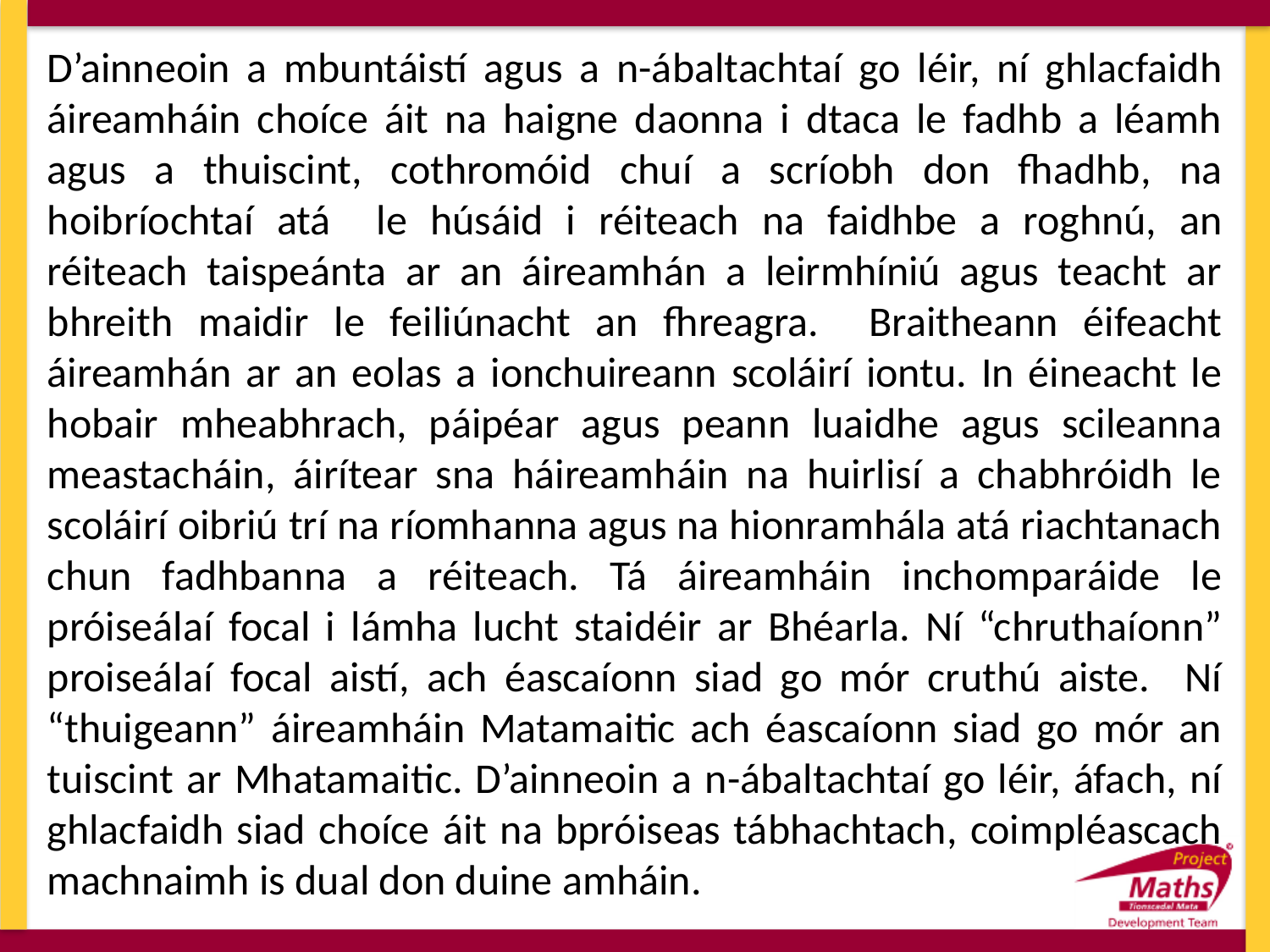

D’ainneoin a mbuntáistí agus a n-ábaltachtaí go léir, ní ghlacfaidh áireamháin choíce áit na haigne daonna i dtaca le fadhb a léamh agus a thuiscint, cothromóid chuí a scríobh don fhadhb, na hoibríochtaí atá  le húsáid i réiteach na faidhbe a roghnú, an réiteach taispeánta ar an áireamhán a leirmhíniú agus teacht ar bhreith maidir le feiliúnacht an fhreagra.  Braitheann éifeacht áireamhán ar an eolas a ionchuireann scoláirí iontu. In éineacht le hobair mheabhrach, páipéar agus peann luaidhe agus scileanna meastacháin, áirítear sna háireamháin na huirlisí a chabhróidh le scoláirí oibriú trí na ríomhanna agus na hionramhála atá riachtanach chun fadhbanna a réiteach. Tá áireamháin inchomparáide le próiseálaí focal i lámha lucht staidéir ar Bhéarla. Ní “chruthaíonn” proiseálaí focal aistí, ach éascaíonn siad go mór cruthú aiste.  Ní “thuigeann” áireamháin Matamaitic ach éascaíonn siad go mór an tuiscint ar Mhatamaitic. D’ainneoin a n-ábaltachtaí go léir, áfach, ní ghlacfaidh siad choíce áit na bpróiseas tábhachtach, coimpléascach machnaimh is dual don duine amháin.
#